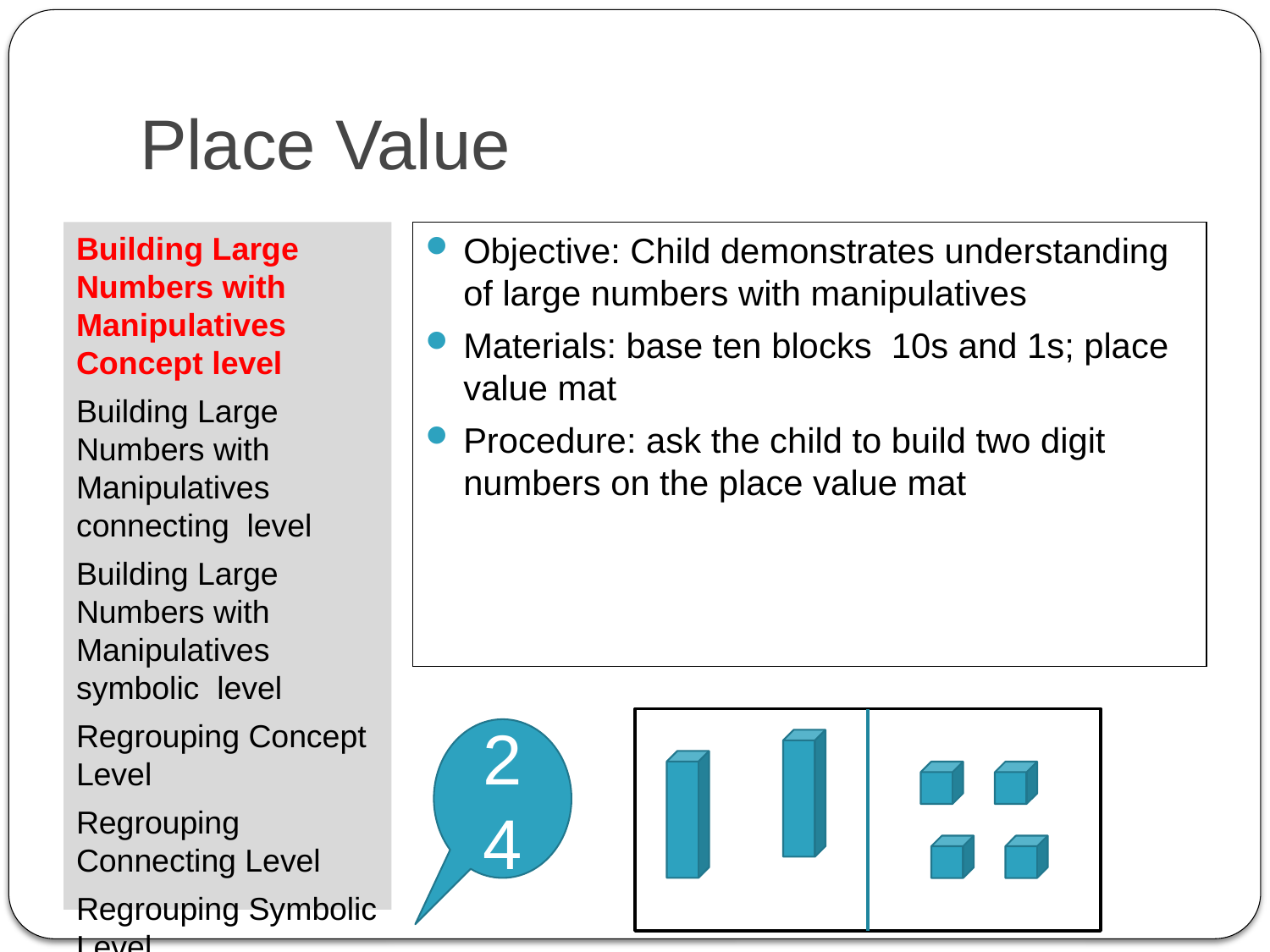

# Place Value
Building Large Numbers with Manipulatives Concept level
Building Large Numbers with Manipulatives connecting  level
Building Large Numbers with Manipulatives symbolic  level
Regrouping Concept Level
Regrouping Connecting Level
Regrouping Symbolic Level

Objective: Child demonstrates understanding of large numbers with manipulatives
Materials: base ten blocks  10s and 1s; place value mat
Procedure: ask the child to build two digit numbers on the place value mat

24